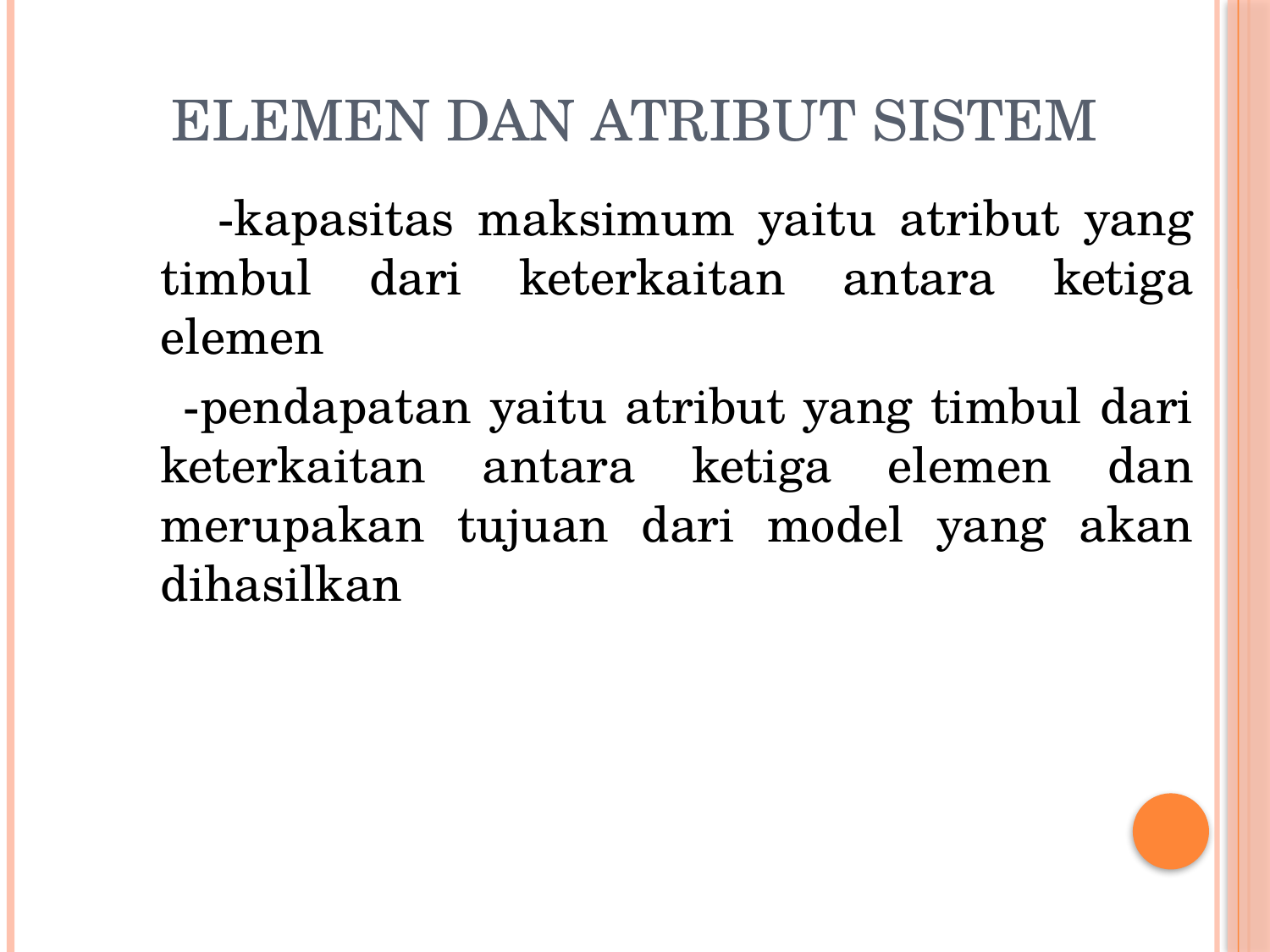

# Elemen dan Atribut Sistem
      -kapasitas maksimum yaitu atribut yang timbul dari keterkaitan antara ketiga elemen
      -pendapatan yaitu atribut yang timbul dari keterkaitan antara ketiga elemen dan merupakan tujuan dari model yang akan dihasilkan